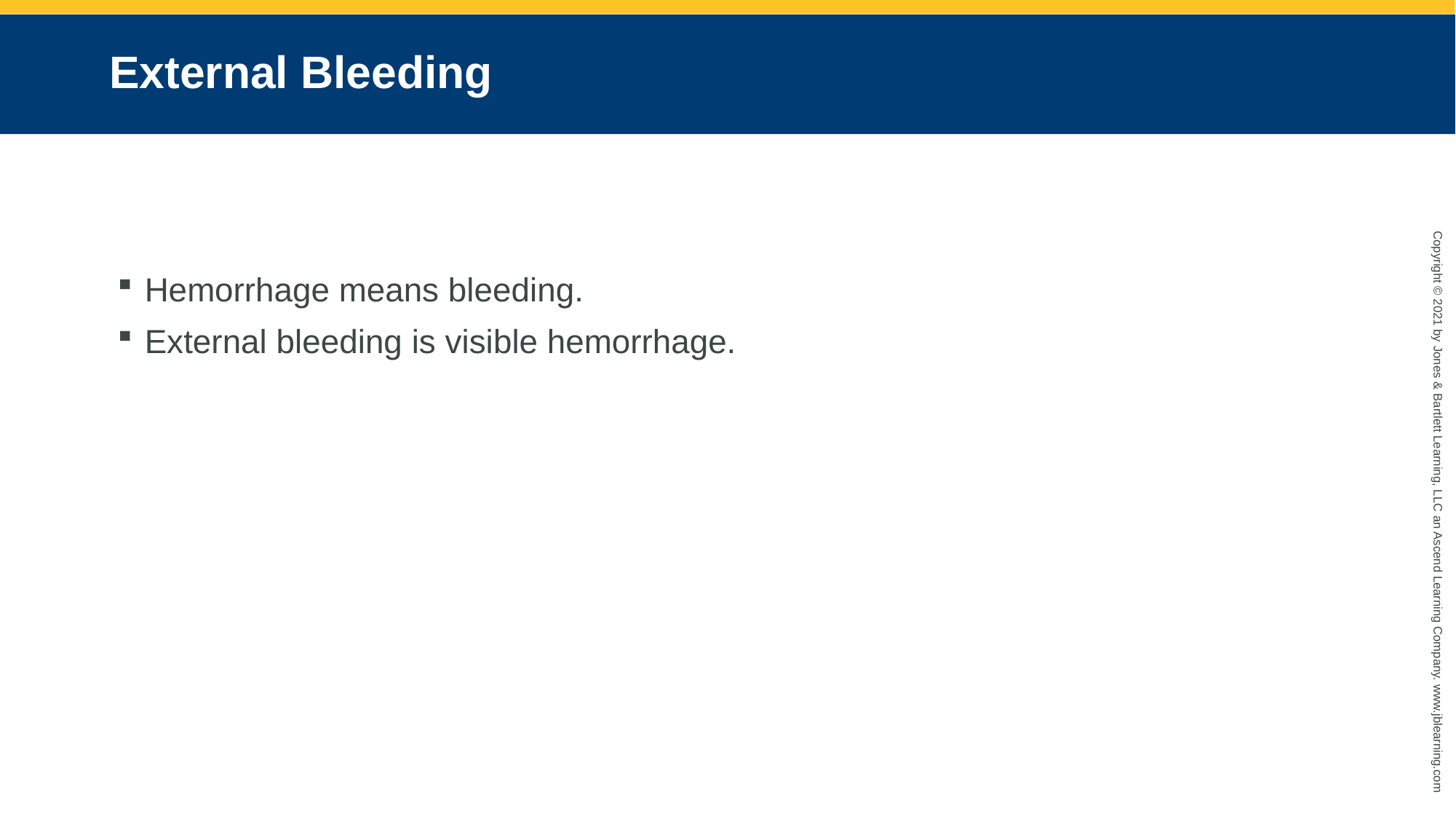

# External Bleeding
Hemorrhage means bleeding.
External bleeding is visible hemorrhage.